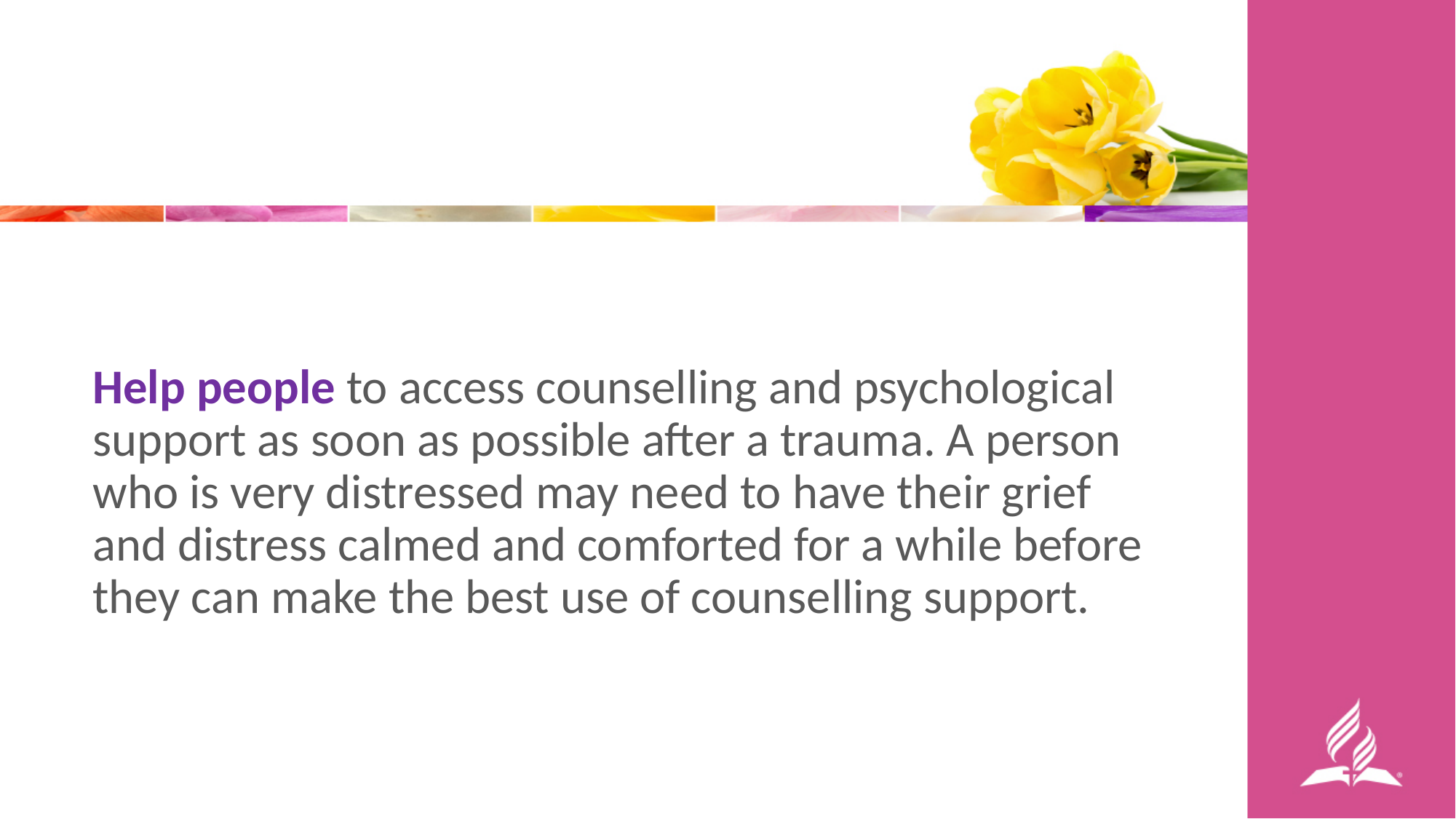

Help people to access counselling and psychological support as soon as possible after a trauma. A person who is very distressed may need to have their grief and distress calmed and comforted for a while before they can make the best use of counselling support.